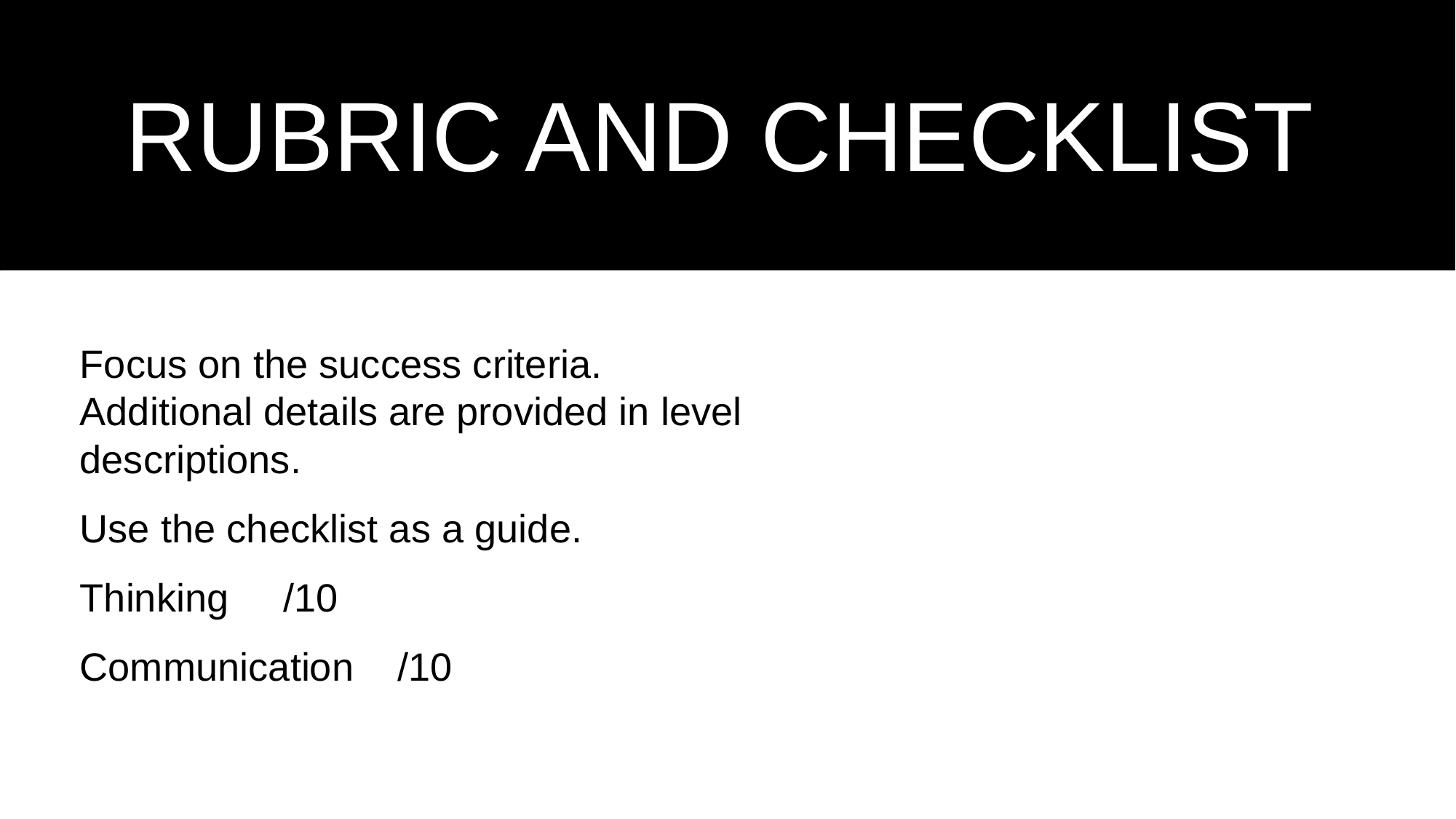

# RUBRIC AND CHECKLIST
Focus on the success criteria.  Additional details are provided in level descriptions.
Use the checklist as a guide.
Thinking     /10
Communication    /10